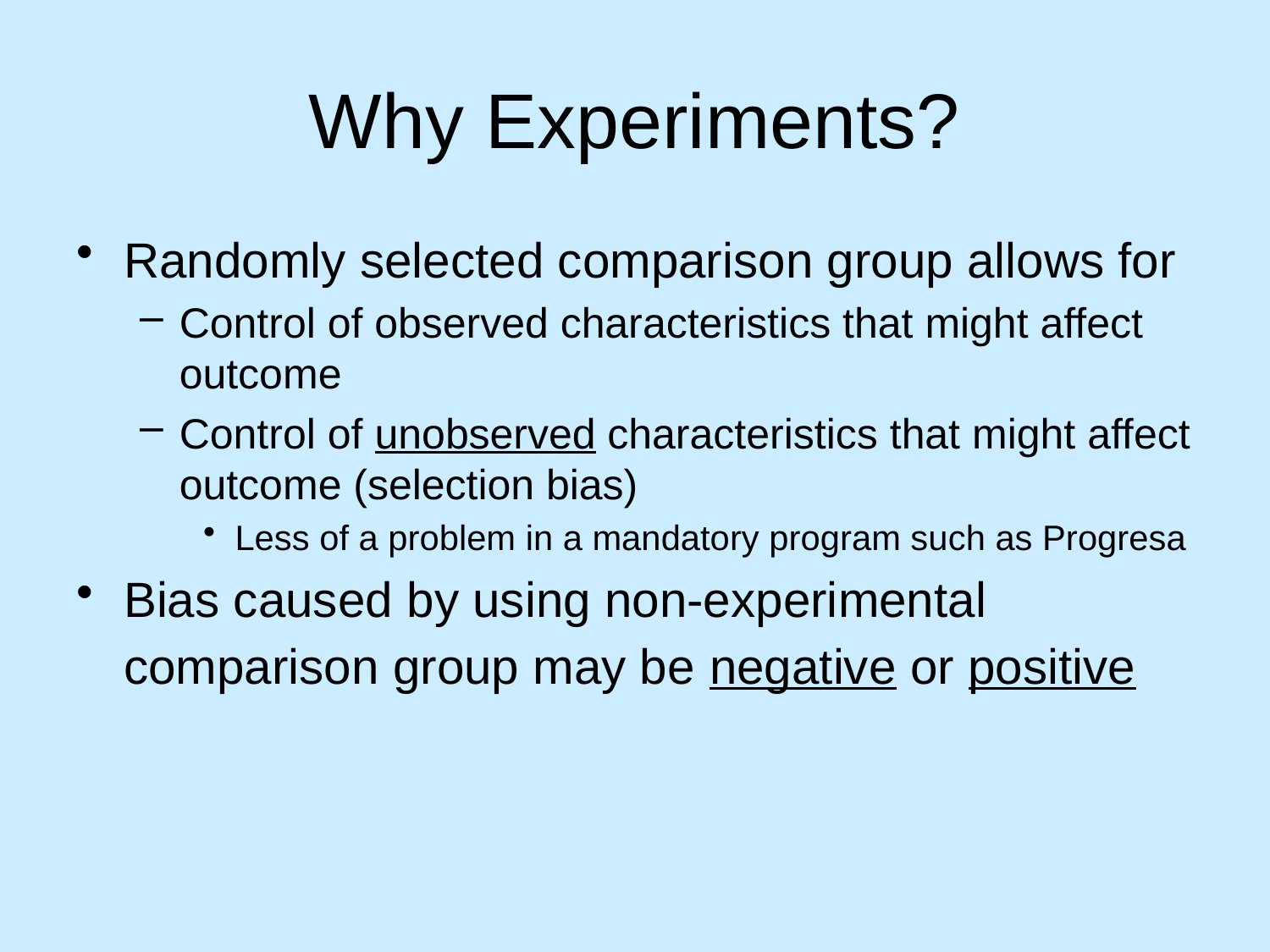

# Why Experiments?
Randomly selected comparison group allows for
Control of observed characteristics that might affect outcome
Control of unobserved characteristics that might affect outcome (selection bias)
Less of a problem in a mandatory program such as Progresa
Bias caused by using non-experimental comparison group may be negative or positive